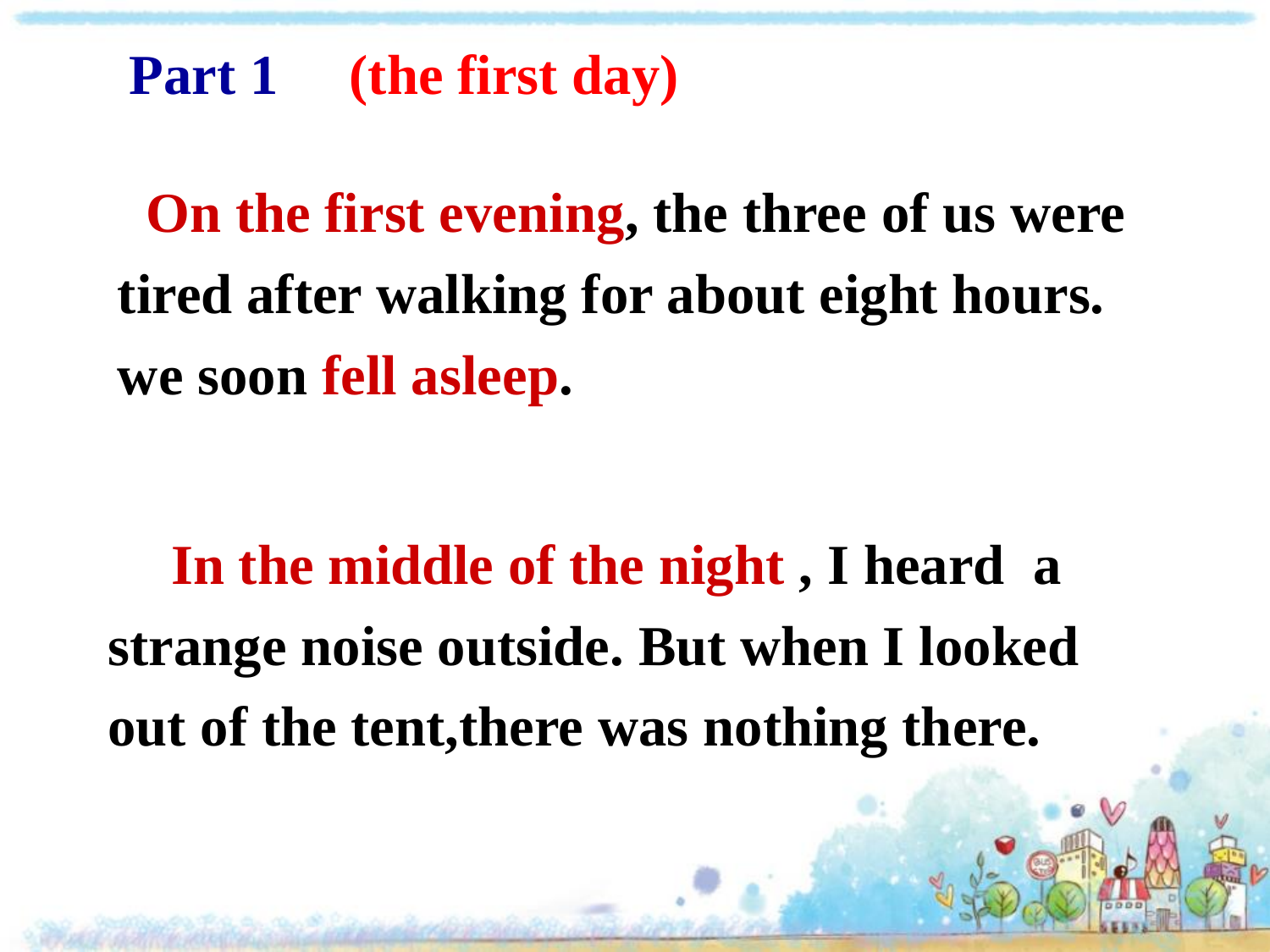

Part 1     (the first day)
  On the first evening, the three of us were tired after walking for about eight hours. we soon fell asleep.

     In the middle of the night , I heard  a strange noise outside. But when I looked out of the tent,there was nothing there.